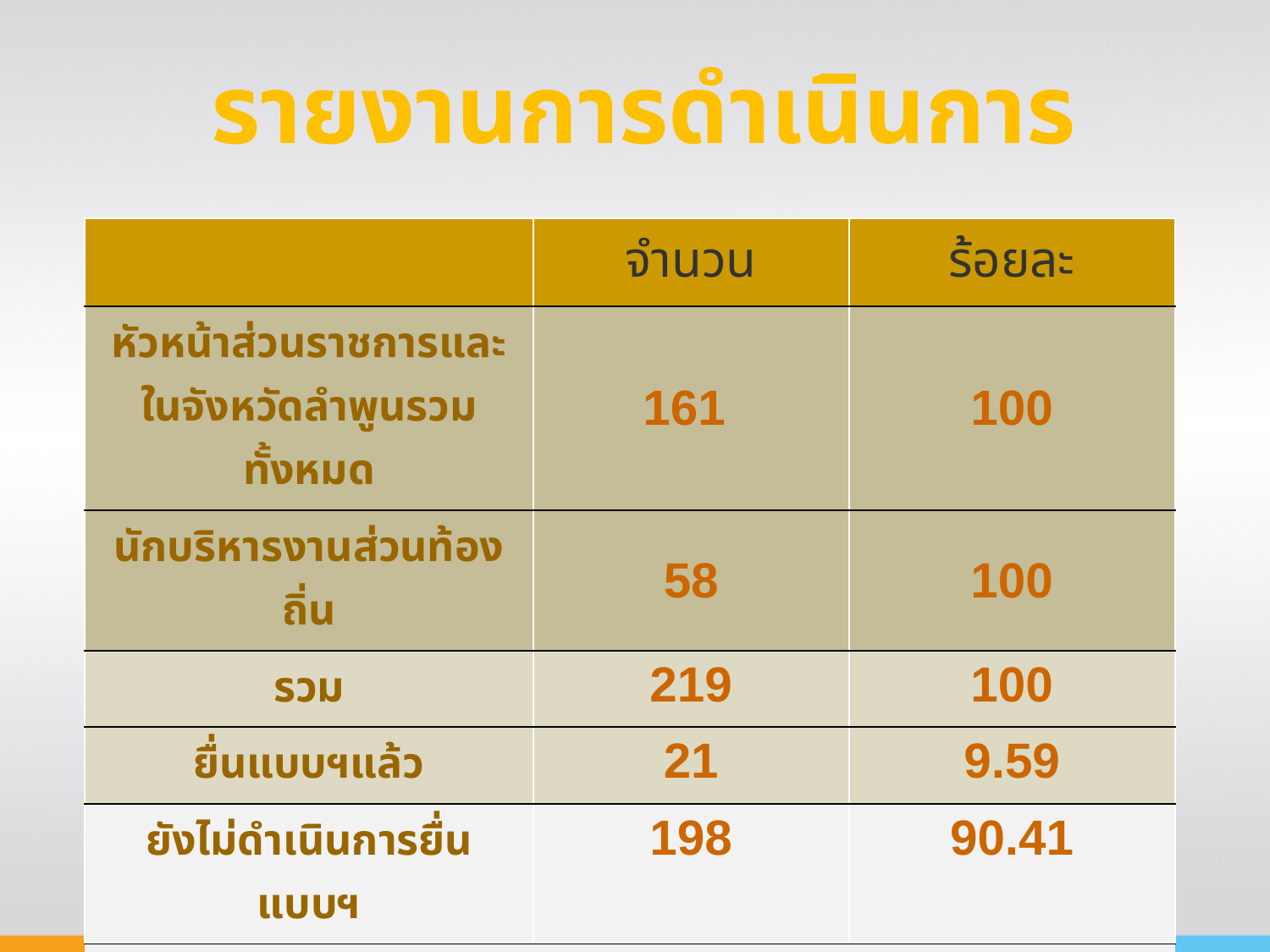

# รายงานการดำเนินการ

|  | จำนวน | ร้อยละ |
| --- | --- | --- |
| หัวหน้าส่วนราชการและ ในจังหวัดลำพูนรวมทั้งหมด | 161 | 100 |
| นักบริหารงานส่วนท้องถิ่น | 58 | 100 |
| รวม | 219 | 100 |
| ยื่นแบบฯแล้ว | 21 | 9.59 |
| ยังไม่ดำเนินการยื่นแบบฯ | 198 | 90.41 |
| ข้อมูล ณ วันที่ 14 กุมภาพันธ์ 2563 |  |  |